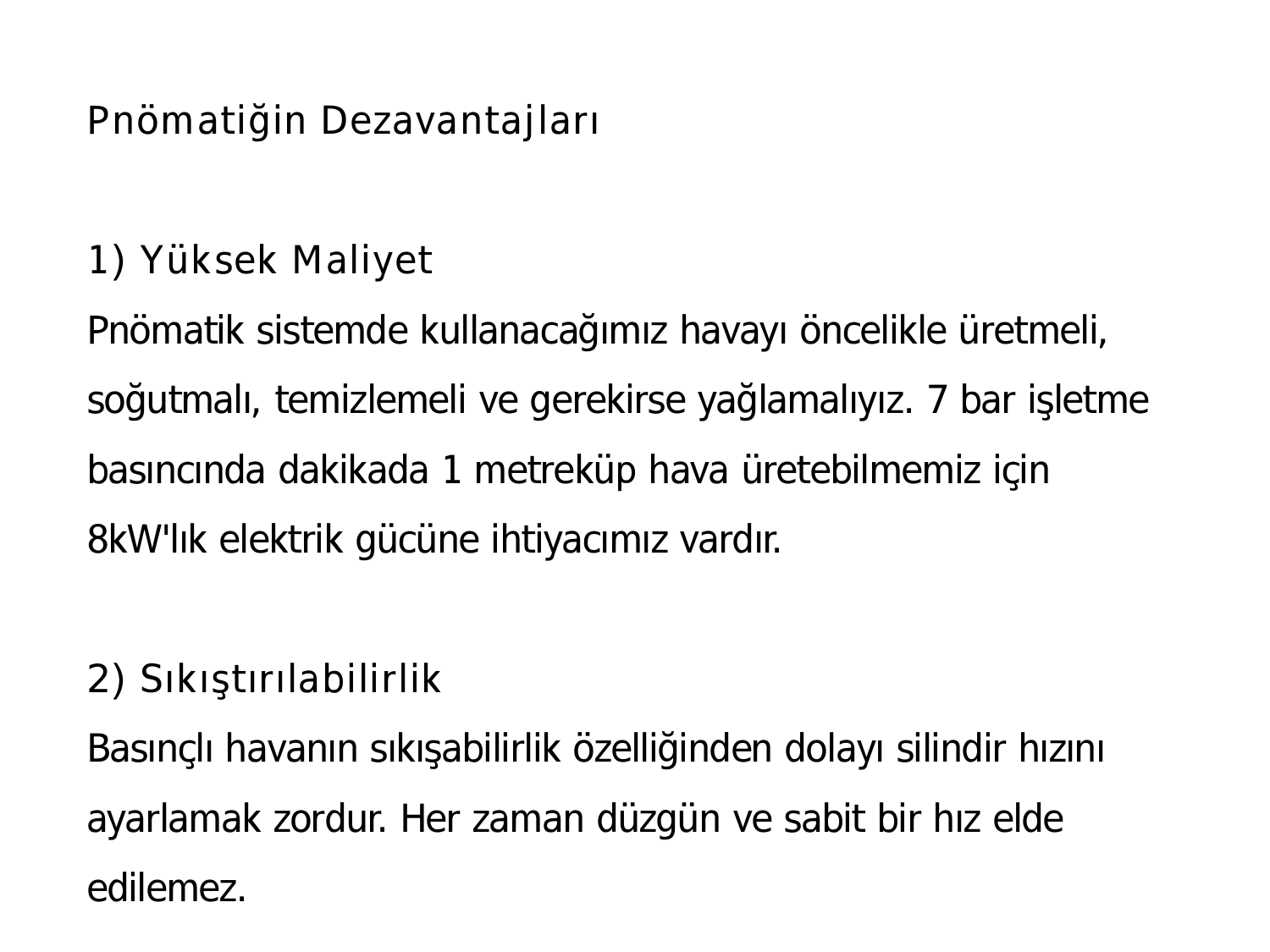

Pnömatiğin Dezavantajları
 
1) Yüksek Maliyet
Pnömatik sistemde kullanacağımız havayı öncelikle üretmeli, soğutmalı, temizlemeli ve gerekirse yağlamalıyız. 7 bar işletme basıncında dakikada 1 metreküp hava üretebilmemiz için 8kW'lık elektrik gücüne ihtiyacımız vardır.
2) Sıkıştırılabilirlik
Basınçlı havanın sıkışabilirlik özelliğinden dolayı silindir hızını ayarlamak zordur. Her zaman düzgün ve sabit bir hız elde edilemez.